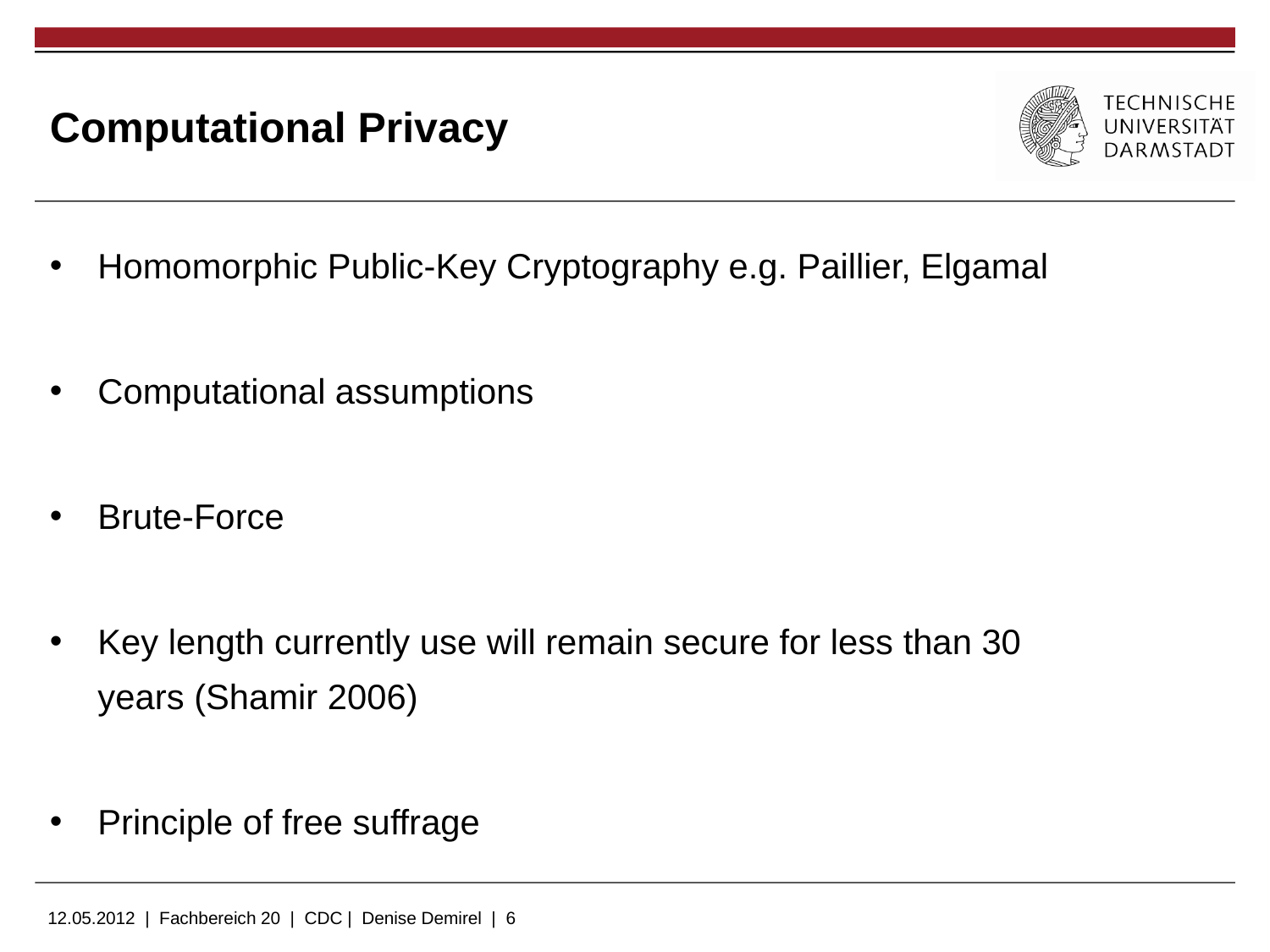

# Computational Privacy
Homomorphic Public-Key Cryptography e.g. Paillier, Elgamal

Computational assumptions

Brute-Force

Key length currently use will remain secure for less than 30 years (Shamir 2006)

Principle of free suffrage